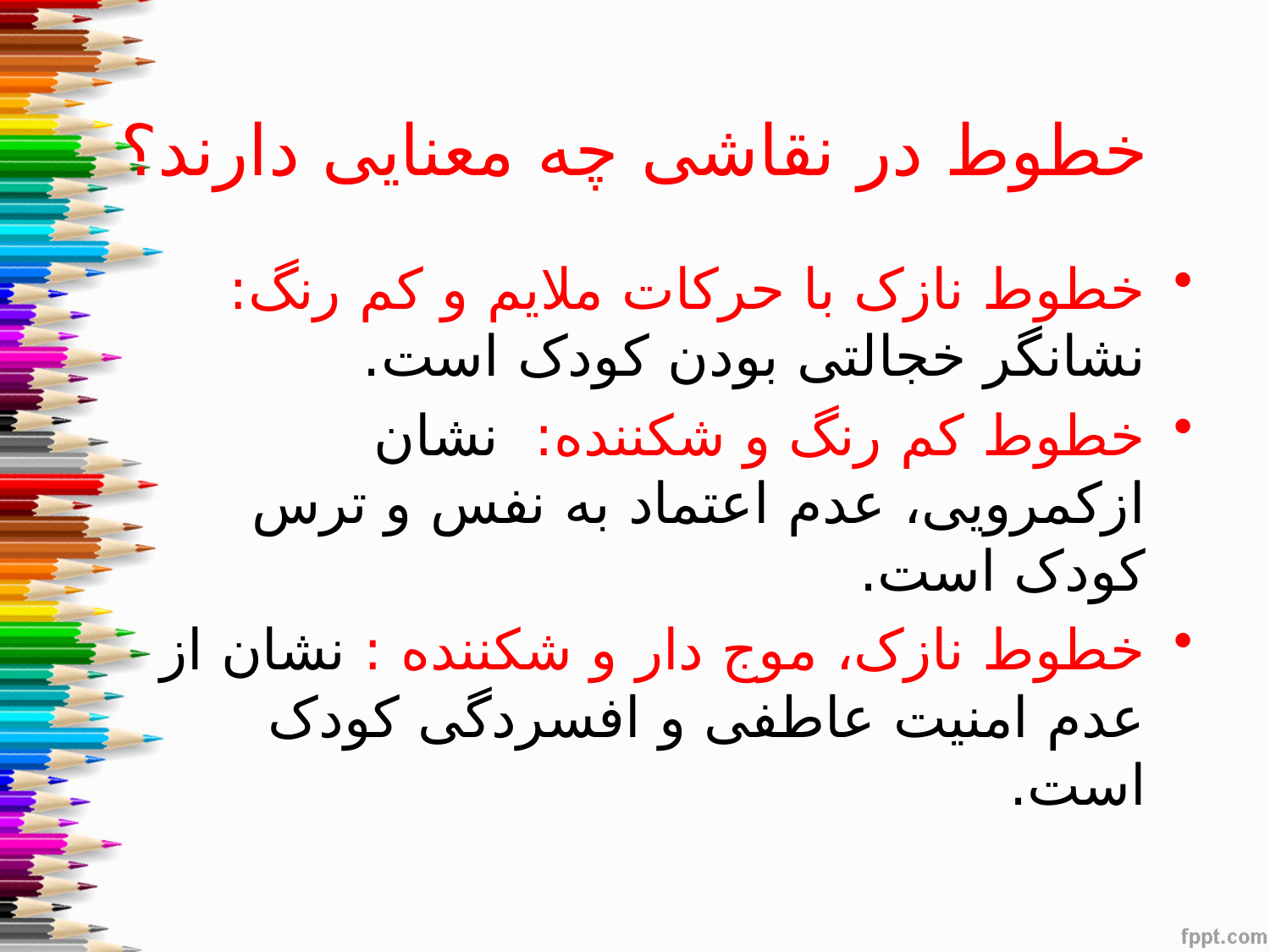

# خطوط در نقاشی چه معنایی دارند؟
خطوط نازک با حرکات ملایم و کم رنگ: نشانگر خجالتی بودن کودک است.
خطوط کم رنگ و شکننده:  نشان ازکمرویی، عدم اعتماد به نفس و ترس کودک است.
خطوط نازک، موج دار و شکننده : نشان از عدم امنیت عاطفی و افسردگی کودک است.